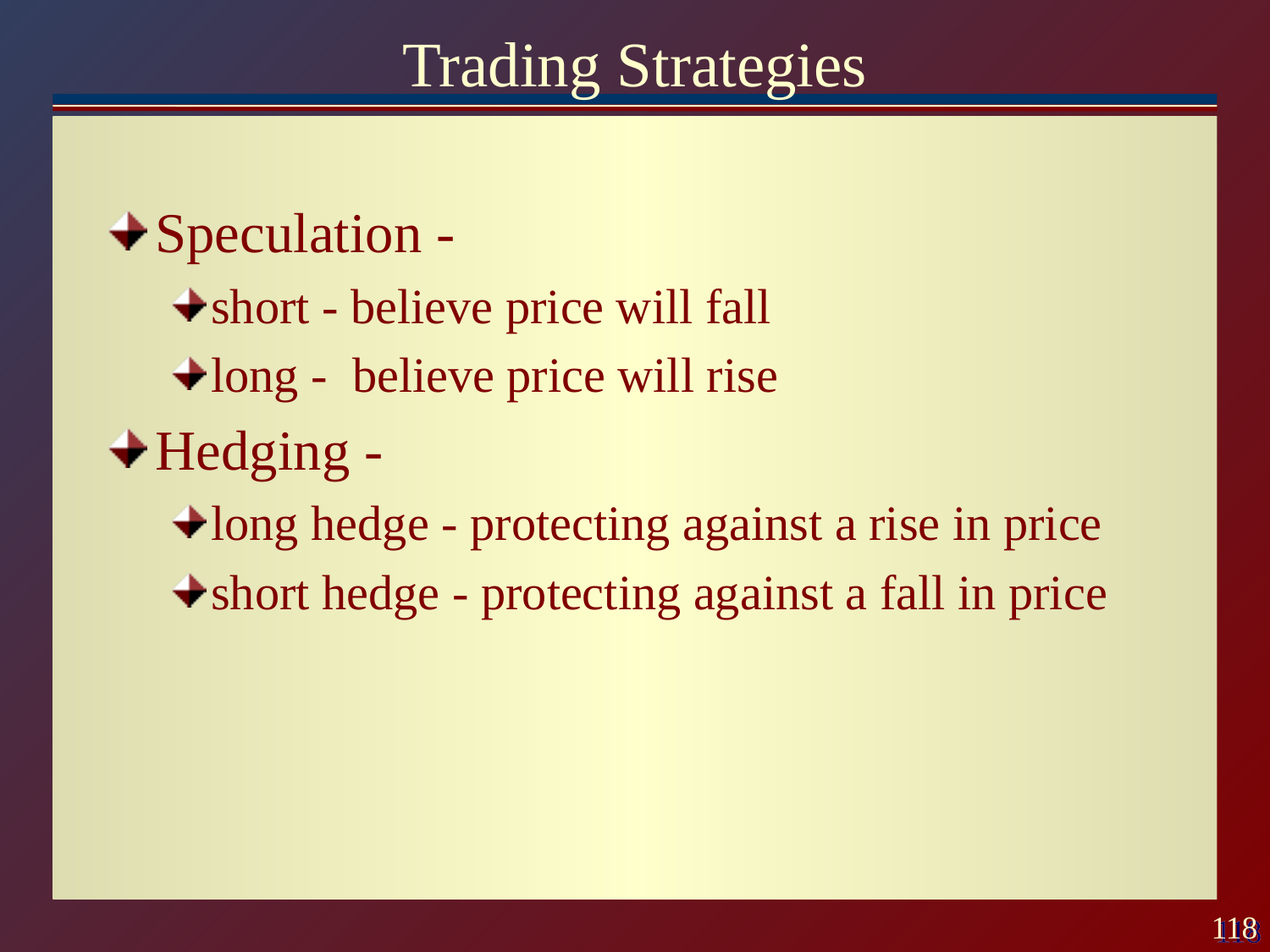

# Trading Strategies
Speculation -
short - believe price will fall
long -  believe price will rise
Hedging -
long hedge - protecting against a rise in price
short hedge - protecting against a fall in price